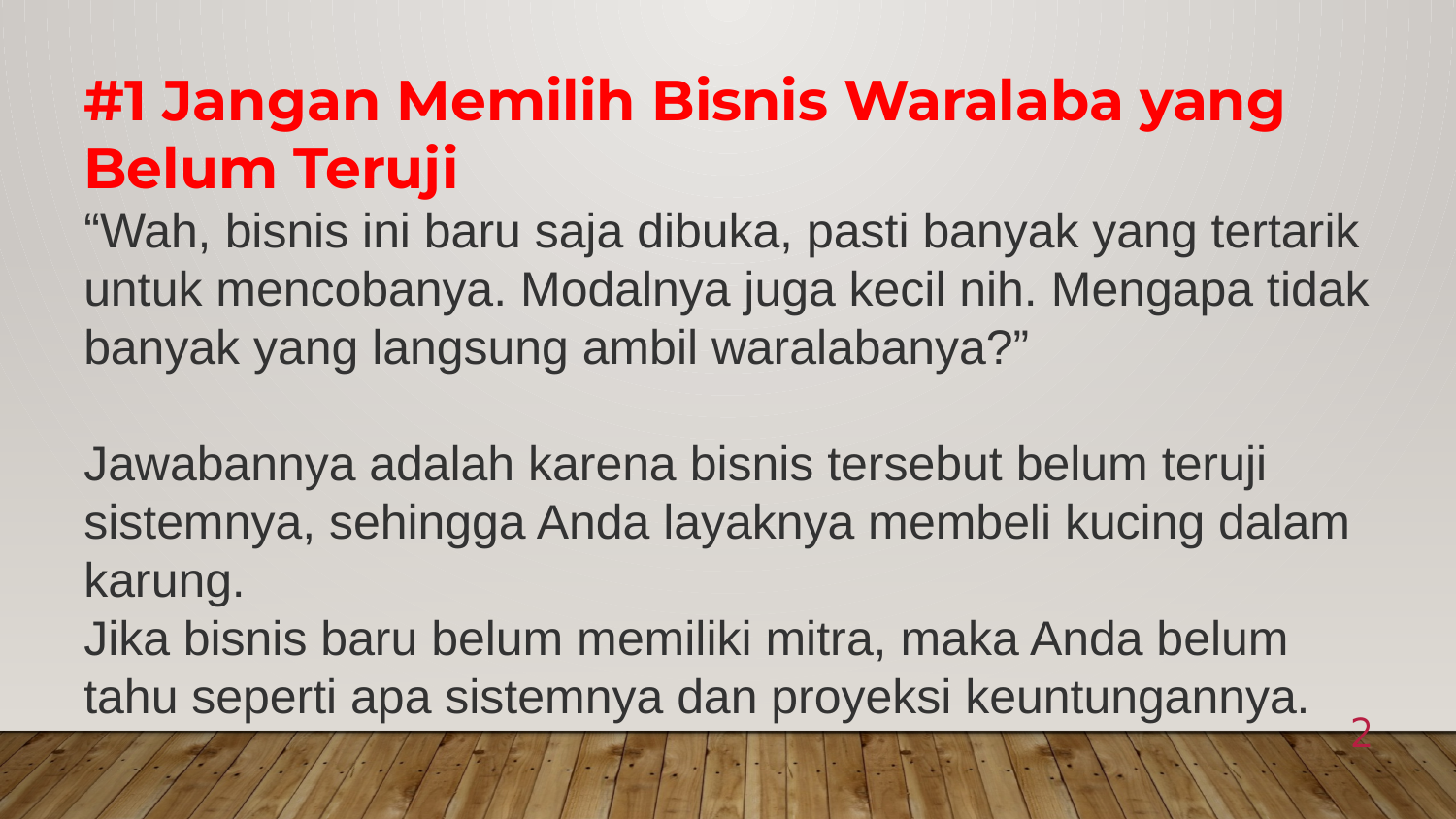

#1 Jangan Memilih Bisnis Waralaba yang Belum Teruji
“Wah, bisnis ini baru saja dibuka, pasti banyak yang tertarik untuk mencobanya. Modalnya juga kecil nih. Mengapa tidak banyak yang langsung ambil waralabanya?”

Jawabannya adalah karena bisnis tersebut belum teruji sistemnya, sehingga Anda layaknya membeli kucing dalam karung.
Jika bisnis baru belum memiliki mitra, maka Anda belum tahu seperti apa sistemnya dan proyeksi keuntungannya.
2